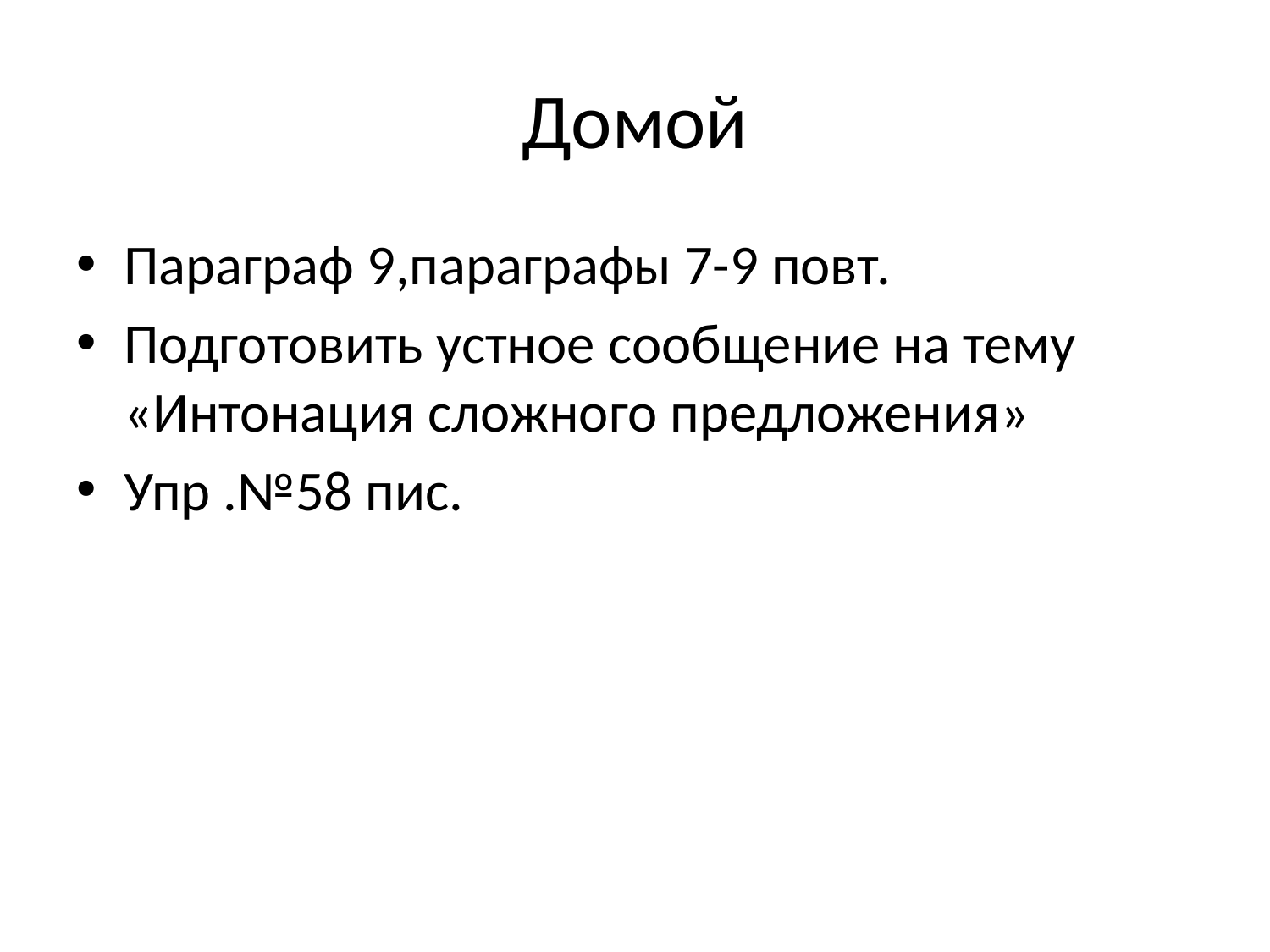

# Домой
Параграф 9,параграфы 7-9 повт.
Подготовить устное сообщение на тему «Интонация сложного предложения»
Упр .№58 пис.